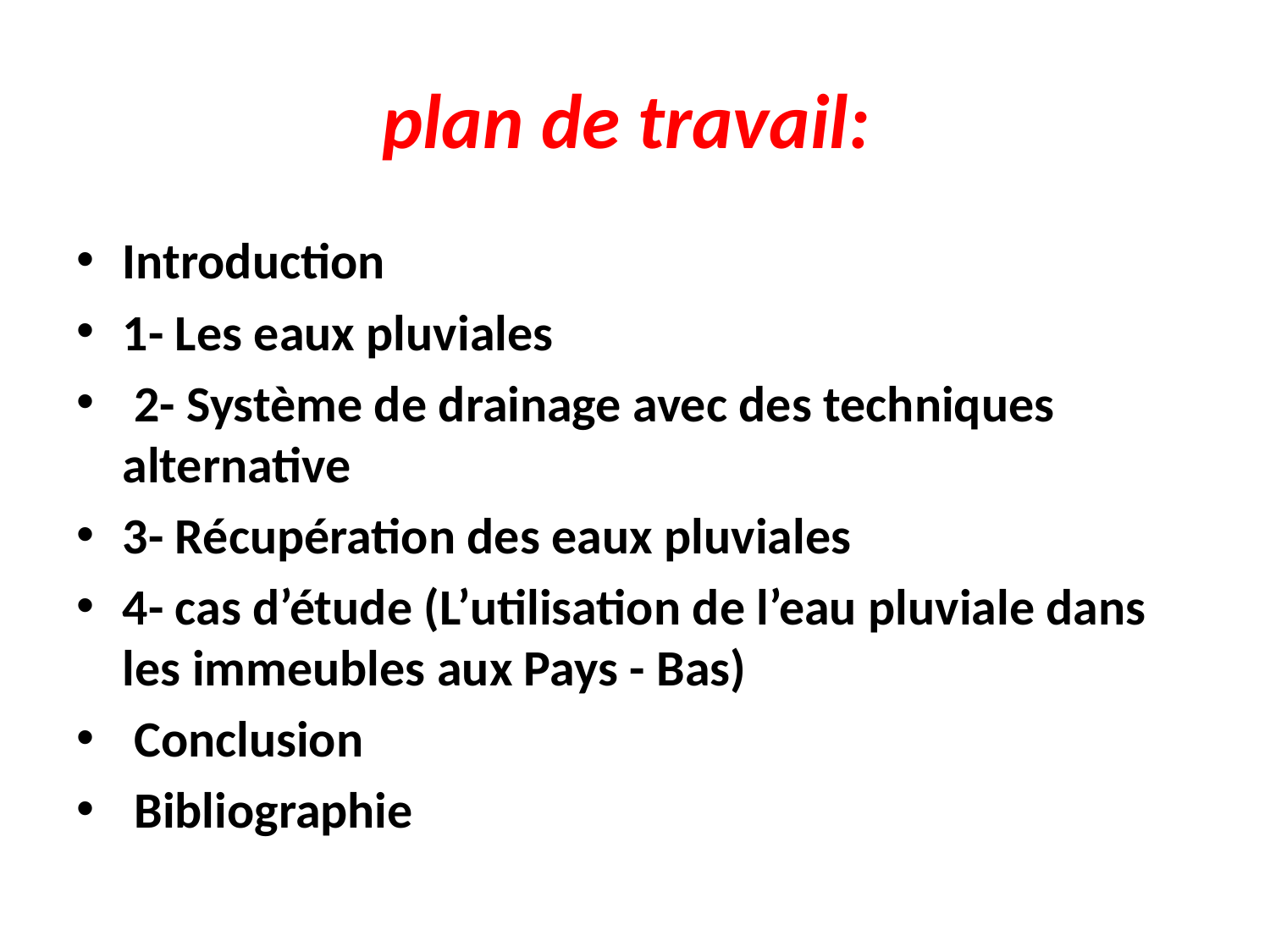

# plan de travail:
Introduction
1- Les eaux pluviales
 2- Système de drainage avec des techniques alternative
3- Récupération des eaux pluviales
4- cas d’étude (L’utilisation de l’eau pluviale dans les immeubles aux Pays - Bas)
 Conclusion
 Bibliographie